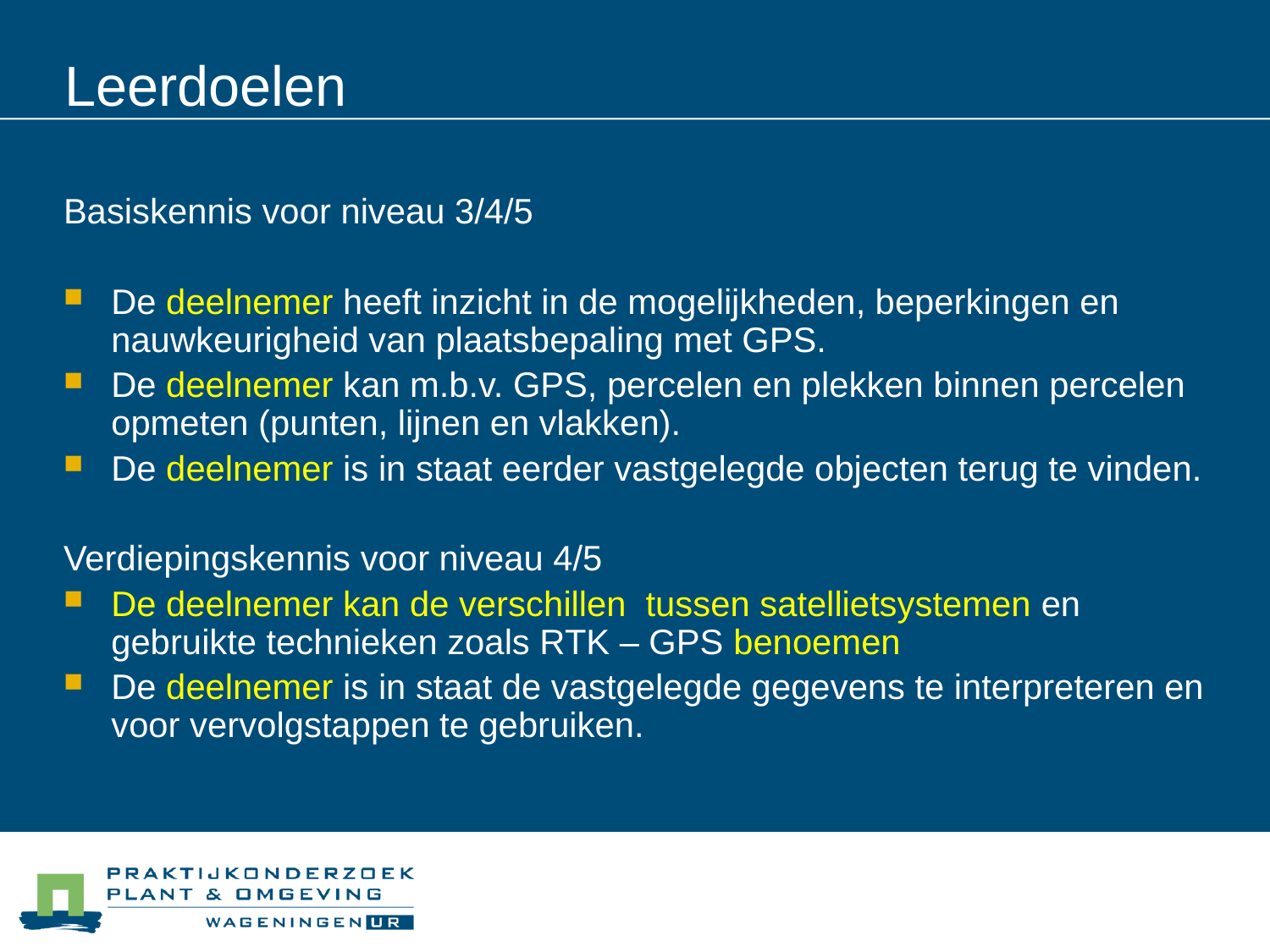

# Leerdoelen
Basiskennis voor niveau 3/4/5

De deelnemer heeft inzicht in de mogelijkheden, beperkingen en nauwkeurigheid van plaatsbepaling met GPS.
De deelnemer kan m.b.v. GPS, percelen en plekken binnen percelen opmeten (punten, lijnen en vlakken).
De deelnemer is in staat eerder vastgelegde objecten terug te vinden.

Verdiepingskennis voor niveau 4/5
De deelnemer kan de verschillen  tussen satellietsystemen en gebruikte technieken zoals RTK – GPS benoemen
De deelnemer is in staat de vastgelegde gegevens te interpreteren en voor vervolgstappen te gebruiken.